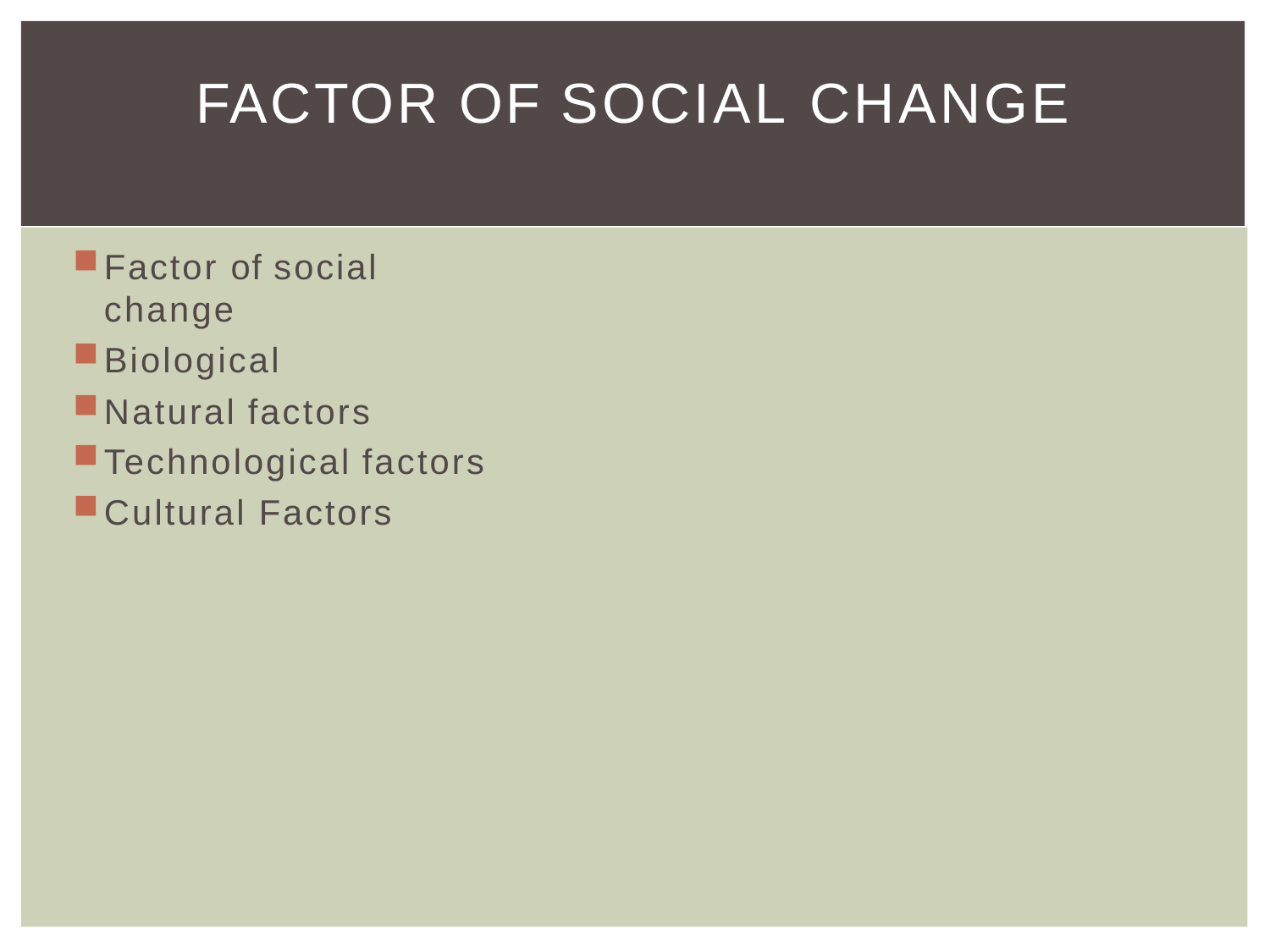

# FACTOR OF SOCIAL CHANGE
Factor of social change
Biological
Natural factors
Technological factors
Cultural Factors